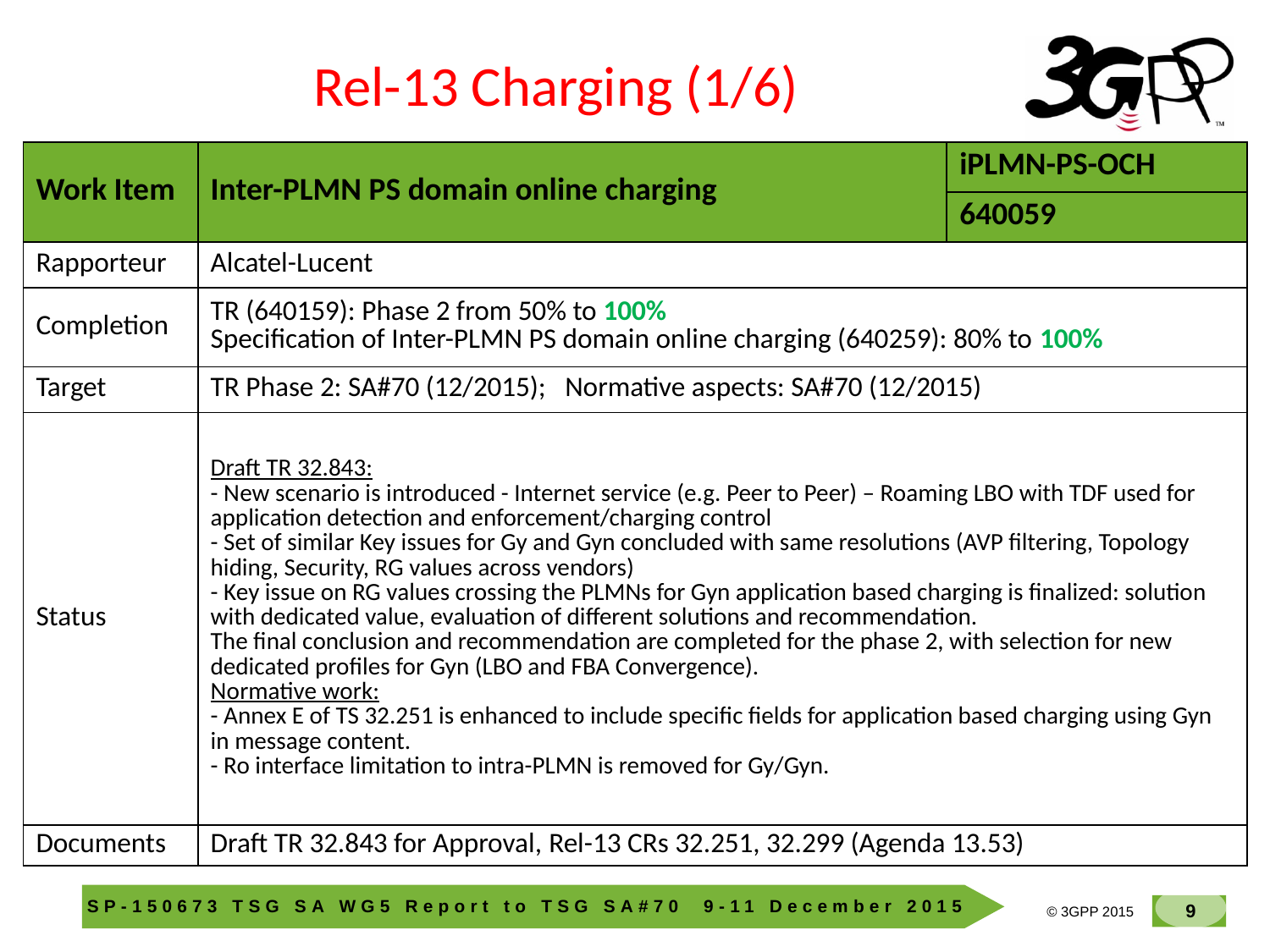

Rel-13 Charging (1/6)
| Work Item | Inter-PLMN PS domain online charging | iPLMN-PS-OCH |
| --- | --- | --- |
|  |  | 640059 |
| Rapporteur | Alcatel-Lucent |  |
| Completion | TR (640159): Phase 2 from 50% to 100% Specification of Inter-PLMN PS domain online charging (640259): 80% to 100% |  |
| Target | TR Phase 2: SA#70 (12/2015); Normative aspects: SA#70 (12/2015) |  |
| Status | Draft TR 32.843: - New scenario is introduced - Internet service (e.g. Peer to Peer) – Roaming LBO with TDF used for application detection and enforcement/charging control - Set of similar Key issues for Gy and Gyn concluded with same resolutions (AVP filtering, Topology hiding, Security, RG values across vendors) - Key issue on RG values crossing the PLMNs for Gyn application based charging is finalized: solution with dedicated value, evaluation of different solutions and recommendation. The final conclusion and recommendation are completed for the phase 2, with selection for new dedicated profiles for Gyn (LBO and FBA Convergence). Normative work: - Annex E of TS 32.251 is enhanced to include specific fields for application based charging using Gyn in message content. - Ro interface limitation to intra-PLMN is removed for Gy/Gyn. |  |
| Documents | Draft TR 32.843 for Approval, Rel-13 CRs 32.251, 32.299 (Agenda 13.53) |  |